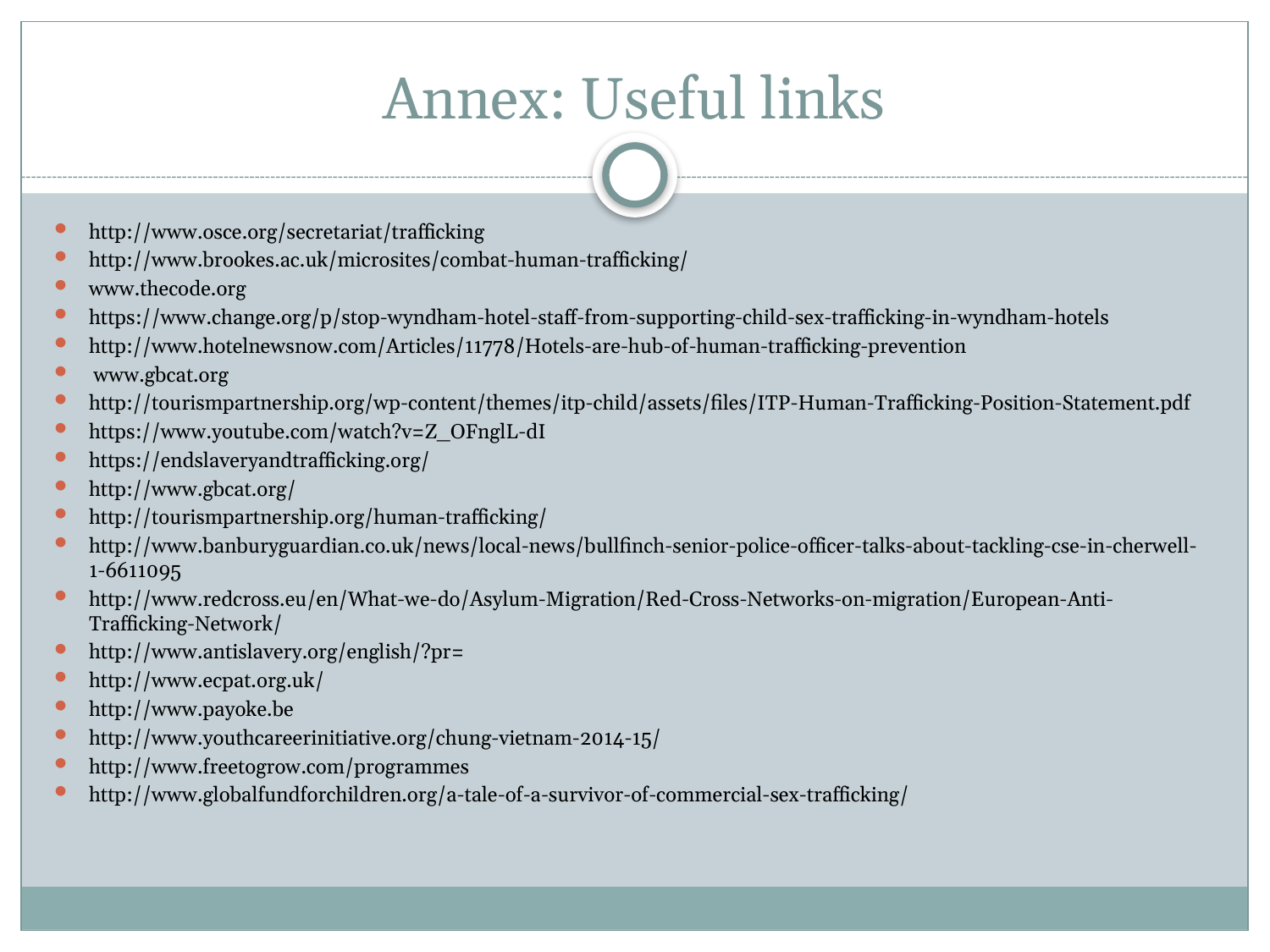

# Annex: Useful links
http://www.osce.org/secretariat/trafficking
http://www.brookes.ac.uk/microsites/combat-human-trafficking/
www.thecode.org
https://www.change.org/p/stop-wyndham-hotel-staff-from-supporting-child-sex-trafficking-in-wyndham-hotels
http://www.hotelnewsnow.com/Articles/11778/Hotels-are-hub-of-human-trafficking-prevention
 www.gbcat.org
http://tourismpartnership.org/wp-content/themes/itp-child/assets/files/ITP-Human-Trafficking-Position-Statement.pdf
https://www.youtube.com/watch?v=Z_OFnglL-dI
https://endslaveryandtrafficking.org/
http://www.gbcat.org/
http://tourismpartnership.org/human-trafficking/
http://www.banburyguardian.co.uk/news/local-news/bullfinch-senior-police-officer-talks-about-tackling-cse-in-cherwell-1-6611095
http://www.redcross.eu/en/What-we-do/Asylum-Migration/Red-Cross-Networks-on-migration/European-Anti-Trafficking-Network/
http://www.antislavery.org/english/?pr=
http://www.ecpat.org.uk/
http://www.payoke.be
http://www.youthcareerinitiative.org/chung-vietnam-2014-15/
http://www.freetogrow.com/programmes
http://www.globalfundforchildren.org/a-tale-of-a-survivor-of-commercial-sex-trafficking/